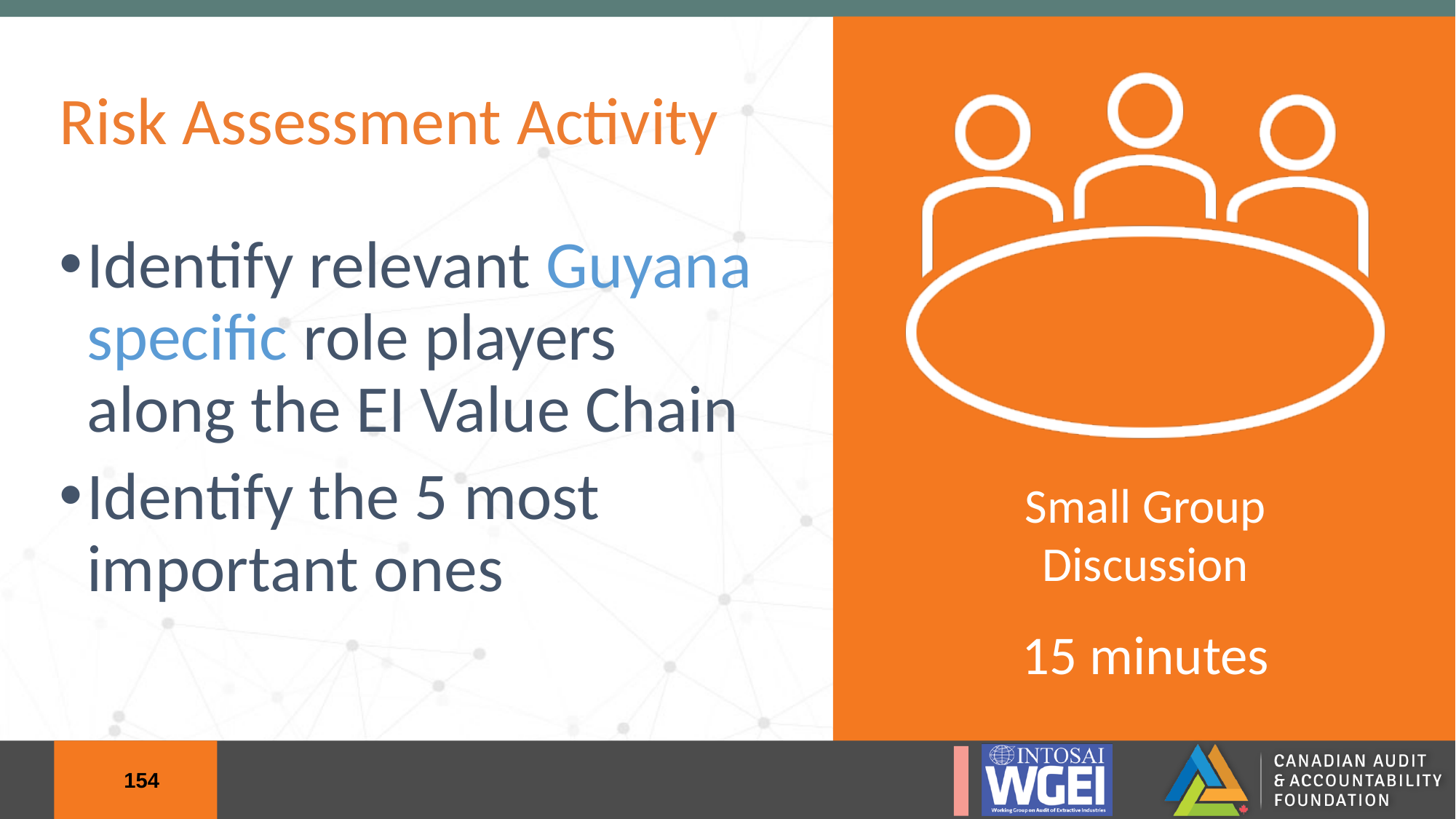

# Risk Assessment Activity
Identify relevant Guyana specific role players along the EI Value Chain
Identify the 5 most important ones

15 minutes